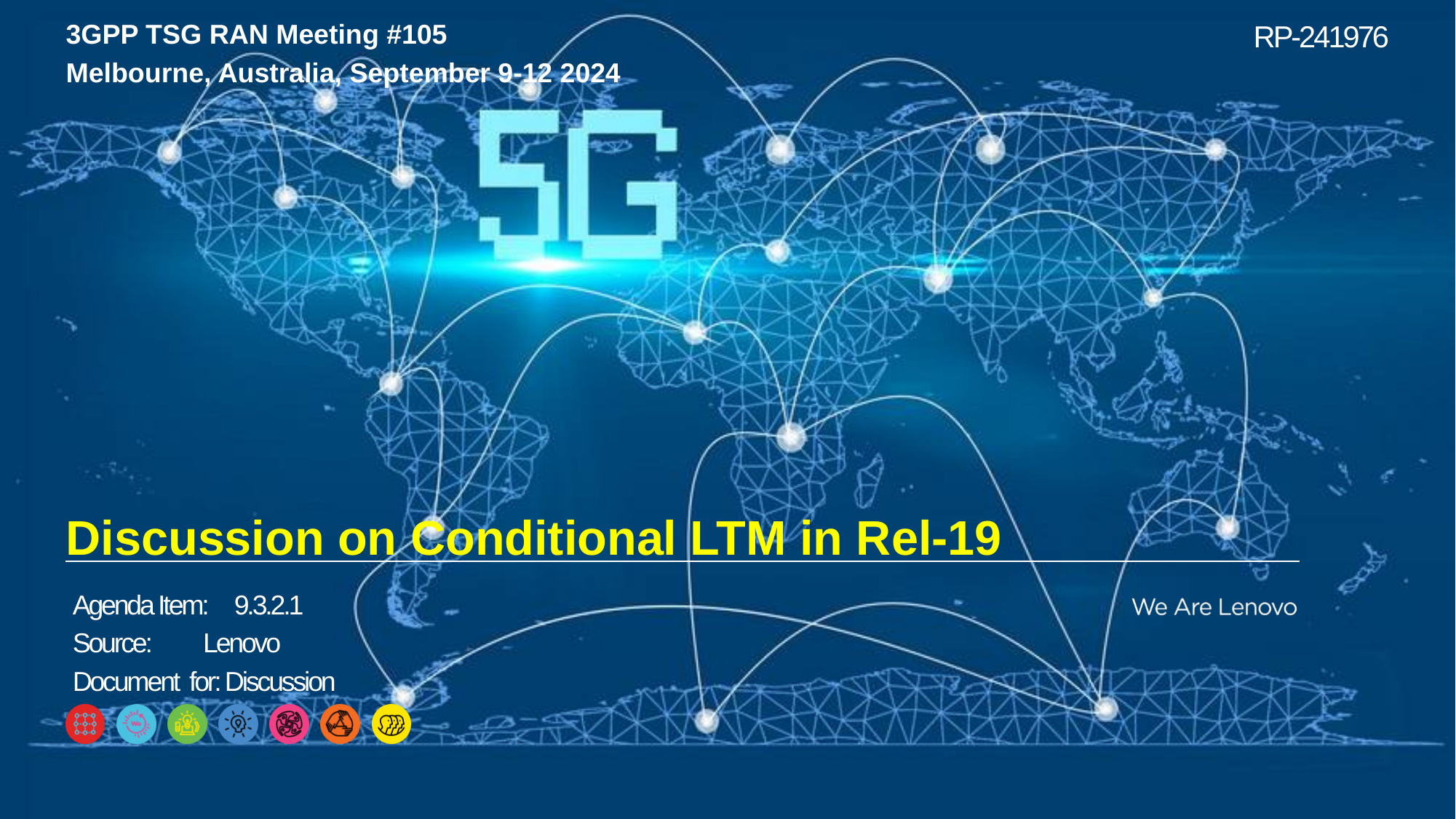

3GPP TSG RAN Meeting #105
Melbourne, Australia, September 9-12 2024
RP-241976
# Discussion on Conditional LTM in Rel-19
Agenda Item:     9.3.2.1
Source:	    Lenovo
Document  for: Discussion